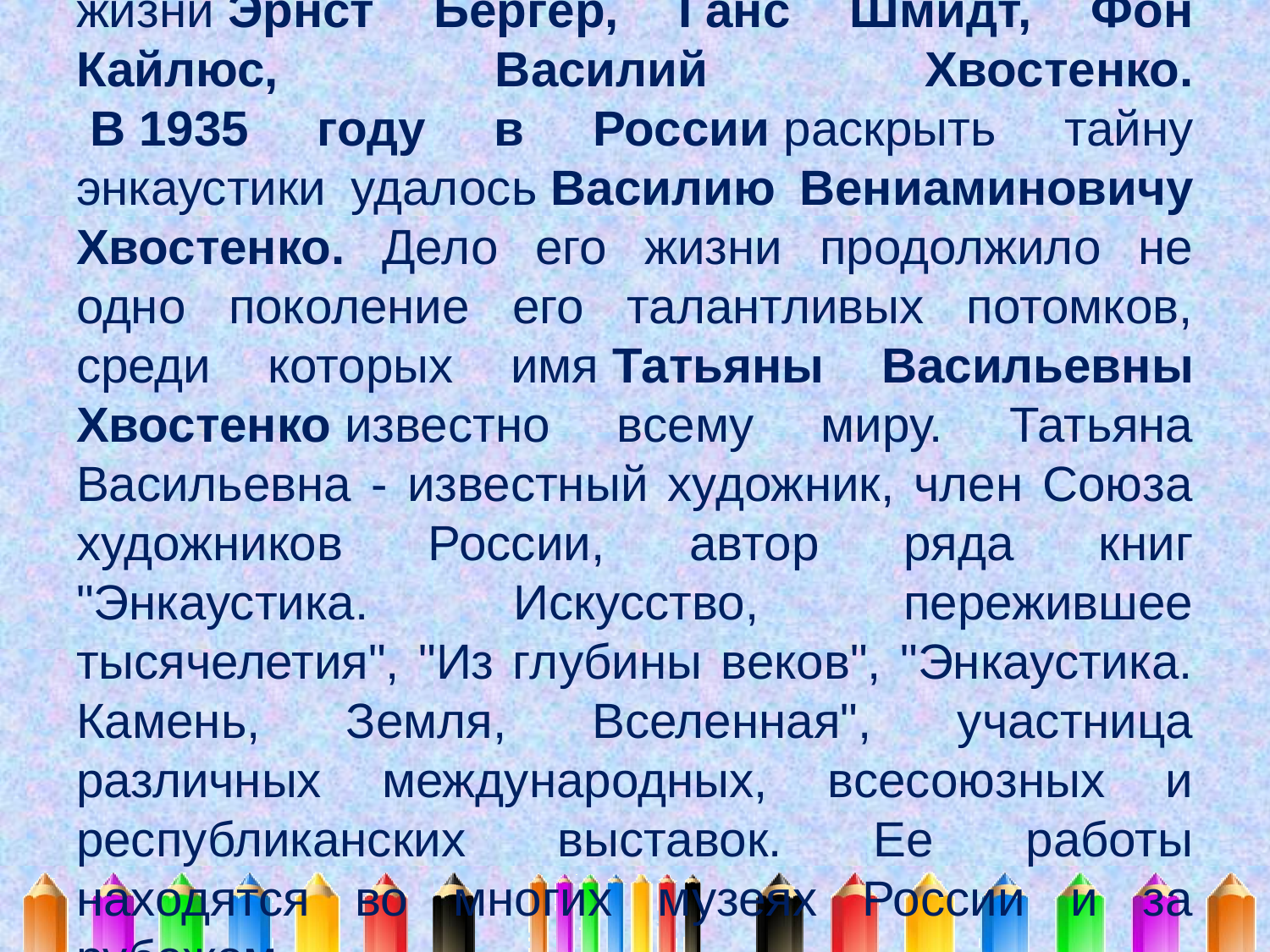

# Исследованиям тайн энкаустики посвятили свои жизни Эрнст Бергер, Ганс Шмидт, Фон Кайлюс, Василий Хвостенко.  В 1935 году в России раскрыть тайну энкаустики удалось Василию Вениаминовичу Хвостенко. Дело его жизни продолжило не одно поколение его талантливых потомков, среди которых имя Татьяны Васильевны Хвостенко известно всему миру. Татьяна Васильевна - известный художник, член Союза художников России, автор ряда книг "Энкаустика. Искусство, пережившее тысячелетия", "Из глубины веков", "Энкаустика. Камень, Земля, Вселенная", участница различных международных, всесоюзных и республиканских выставок. Ее работы находятся во многих музеях России и за рубежом.